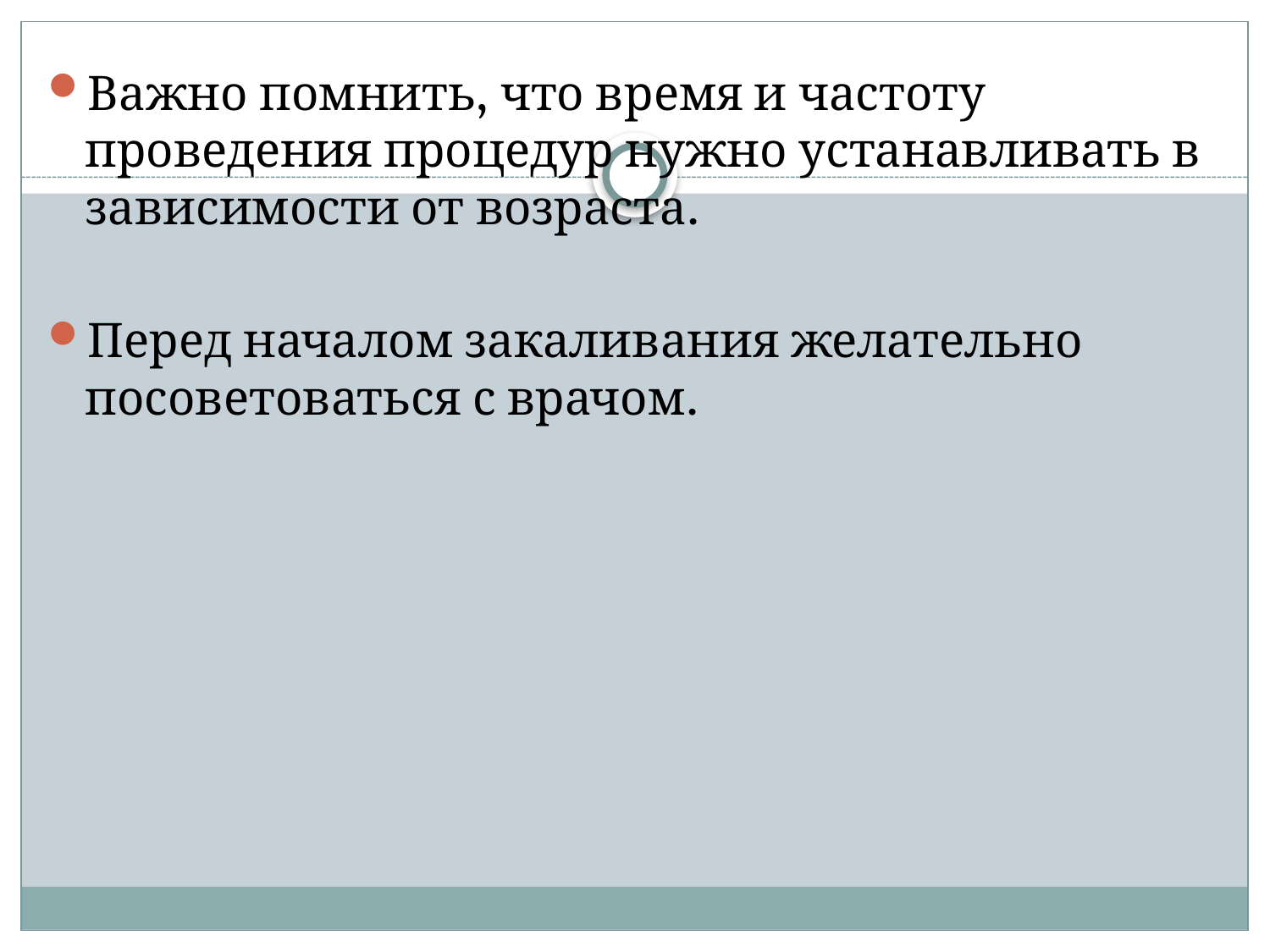

Важно помнить, что время и частоту проведения процедур нужно устанавливать в зависимости от возраста.

Перед началом закаливания желательно посоветоваться с врачом.